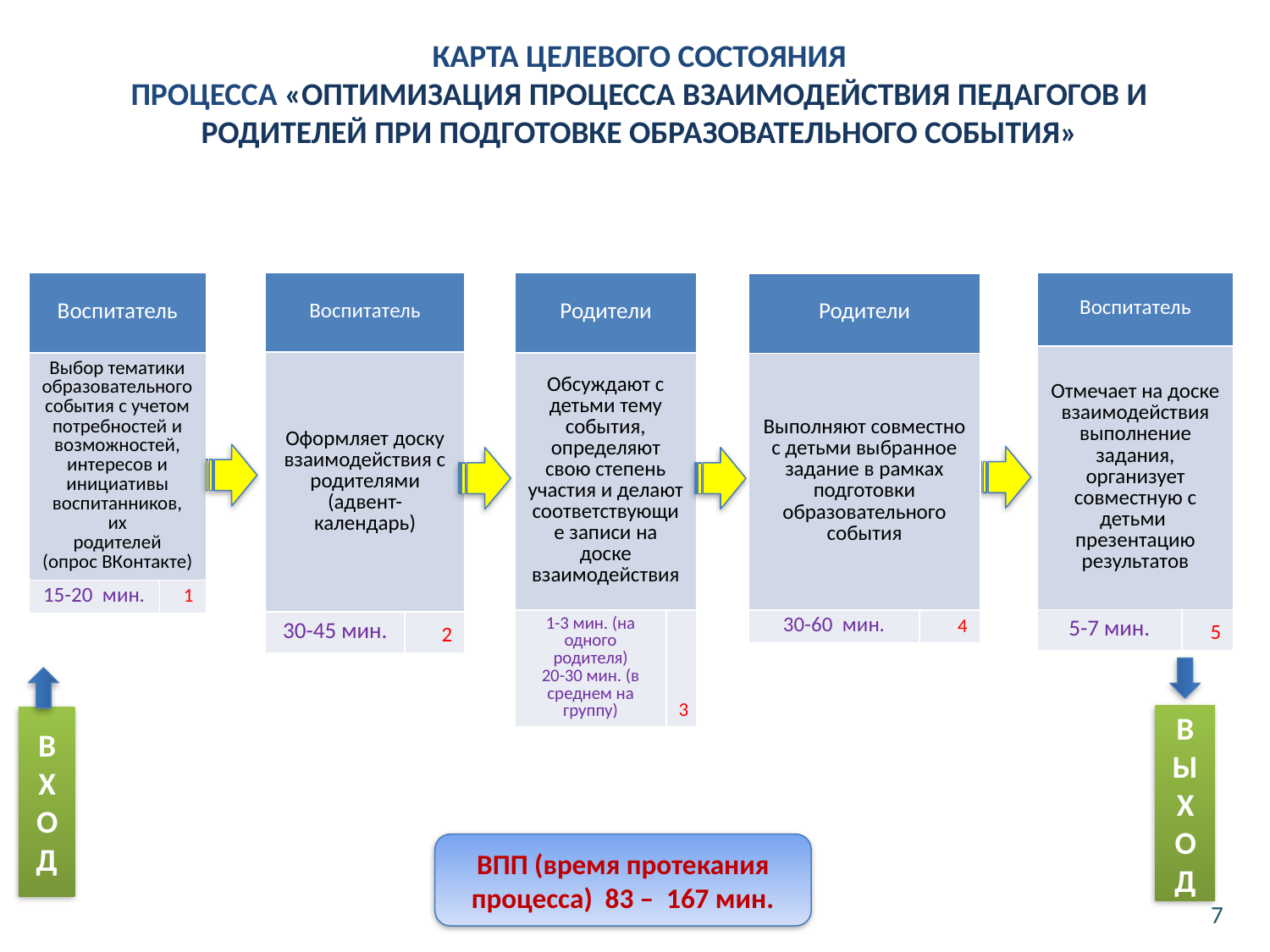

Карта целевого состояния
Процесса «Оптимизация процесса взаимодействия педагогов и родителей при подготовке образовательного события»
| Воспитатель |  |
| --- | --- |
| Выбор тематики образовательного события с учетом потребностей и возможностей, интересов и инициативы воспитанников, их родителей (опрос ВКонтакте) |  |
| 15-20 мин. | 1 |
| Воспитатель |  |
| --- | --- |
| Оформляет доску взаимодействия с родителями (адвент-календарь) |  |
| 30-45 мин. | 2 |
| Воспитатель |  |
| --- | --- |
| Отмечает на доске взаимодействия выполнение задания, организует совместную с детьми презентацию результатов |  |
| 5-7 мин. | 5 |
| Родители |  |
| --- | --- |
| Обсуждают с детьми тему события, определяют свою степень участия и делают соответствующие записи на доске взаимодействия |  |
| 1-3 мин. (на одного родителя) 20-30 мин. (в среднем на группу) | 3 |
| Родители |  |
| --- | --- |
| Выполняют совместно с детьми выбранное задание в рамках подготовки образовательного события |  |
| 30-60 мин. | 4 |

ВЫХОД
ВХОД
ВПП (время протекания процесса)  83 –  167 мин.
7